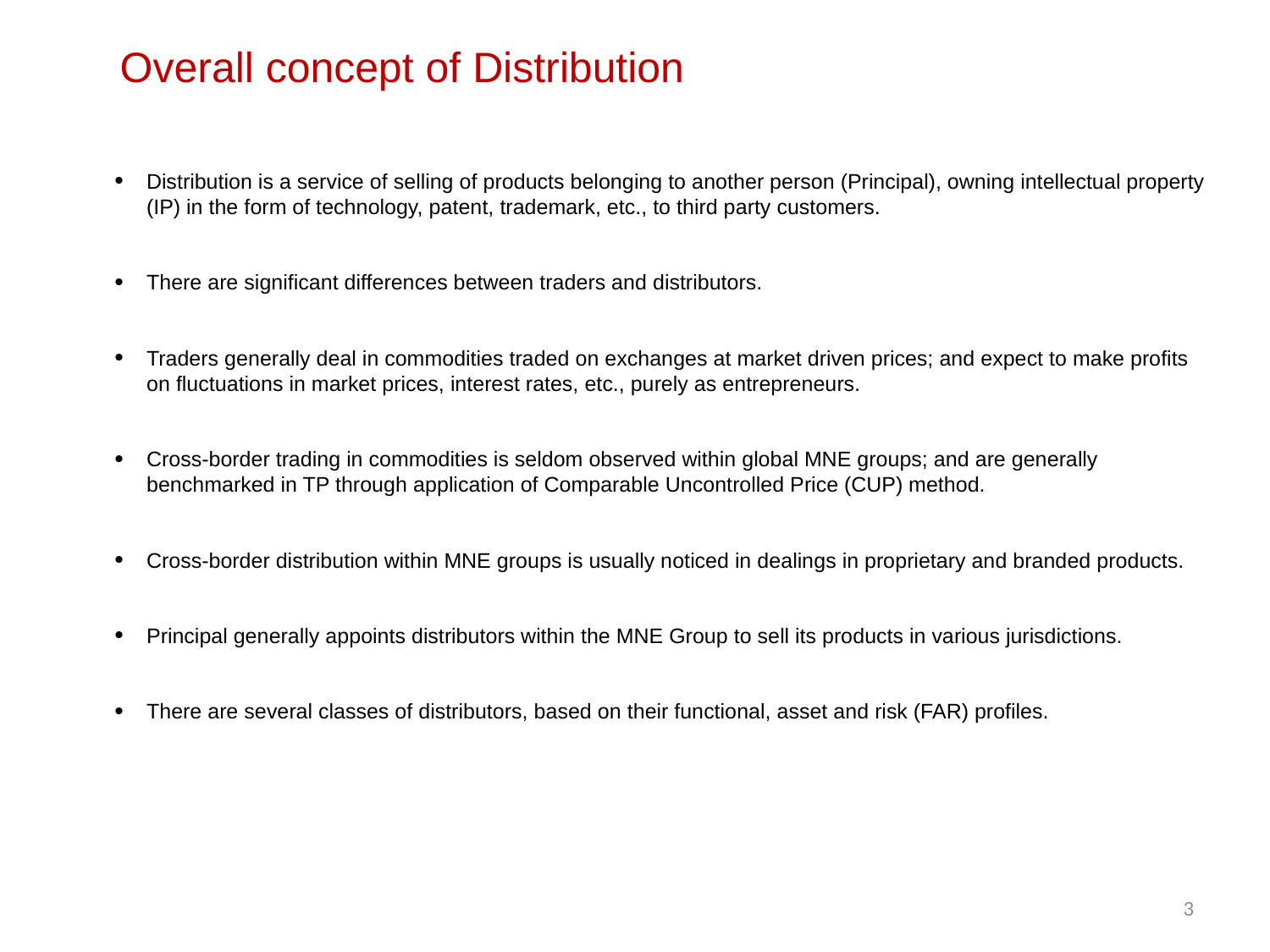

# Overall concept of Distribution
Distribution is a service of selling of products belonging to another person (Principal), owning intellectual property (IP) in the form of technology, patent, trademark, etc., to third party customers.

There are significant differences between traders and distributors.

Traders generally deal in commodities traded on exchanges at market driven prices; and expect to make profits on fluctuations in market prices, interest rates, etc., purely as entrepreneurs.

Cross-border trading in commodities is seldom observed within global MNE groups; and are generally benchmarked in TP through application of Comparable Uncontrolled Price (CUP) method.

Cross-border distribution within MNE groups is usually noticed in dealings in proprietary and branded products.

Principal generally appoints distributors within the MNE Group to sell its products in various jurisdictions.

There are several classes of distributors, based on their functional, asset and risk (FAR) profiles.
3